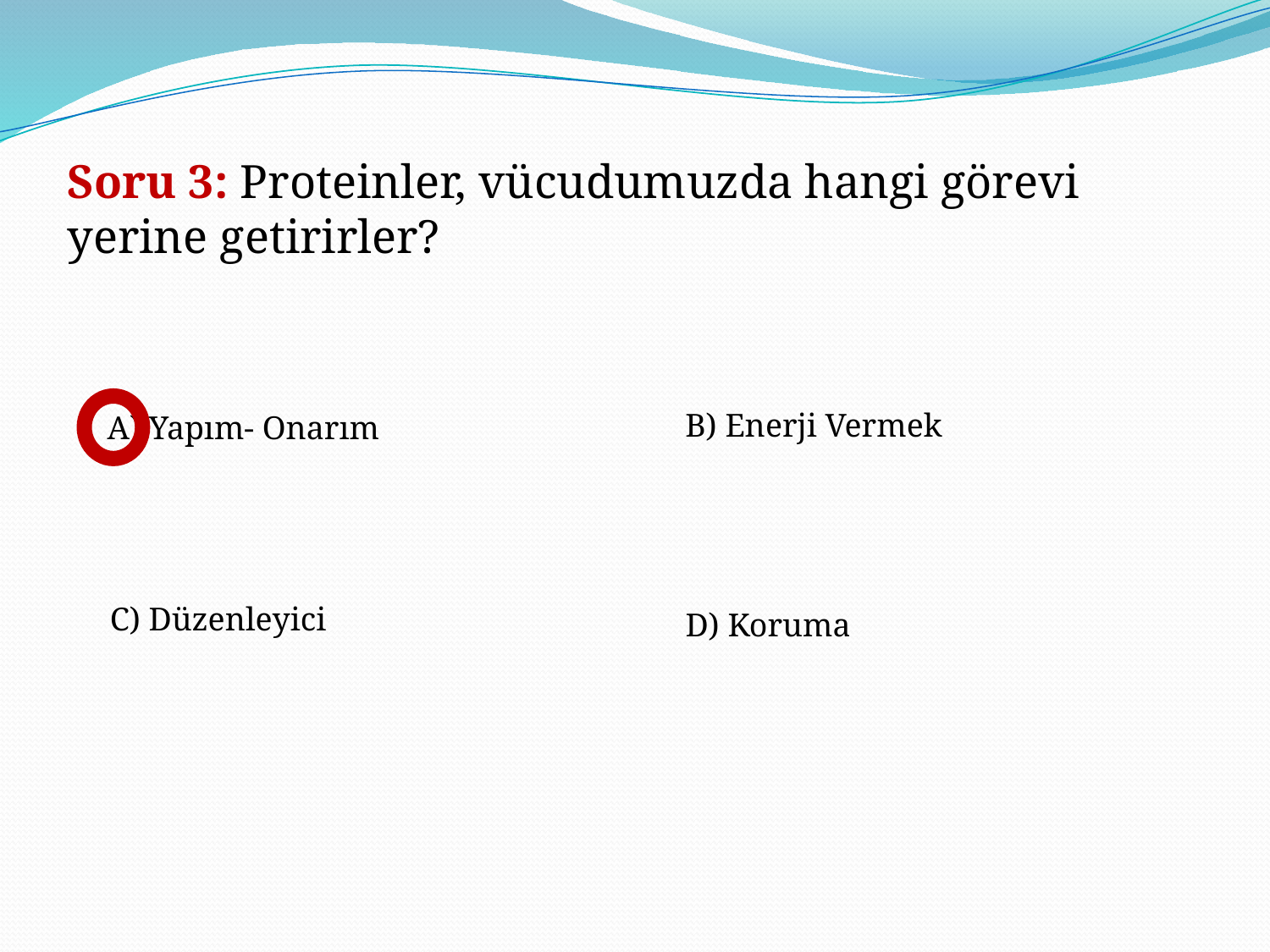

Soru 3: Proteinler, vücudumuzda hangi görevi yerine getirirler?

B) Enerji Vermek
A) Yapım- Onarım
C) Düzenleyici
D) Koruma